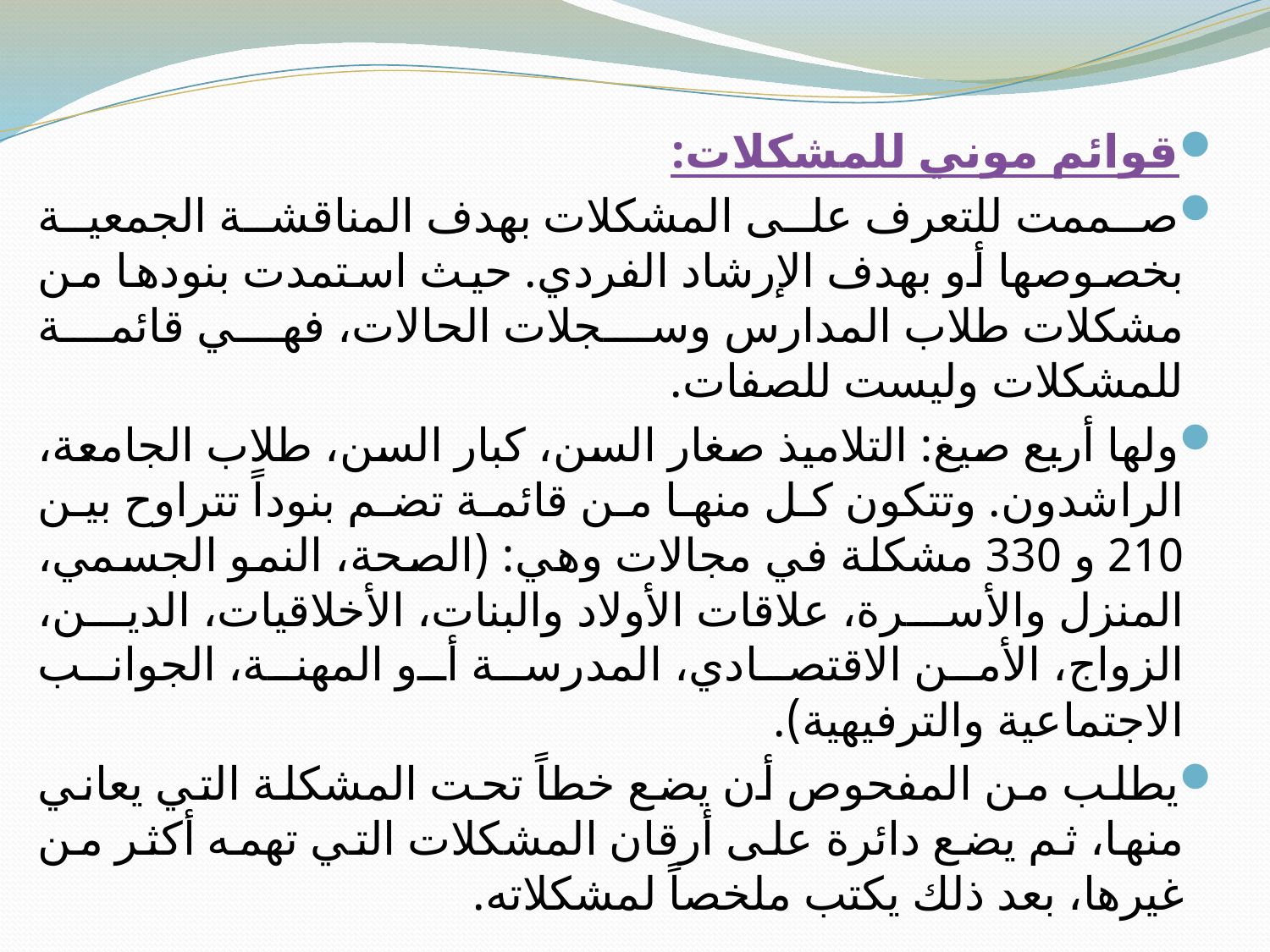

قوائم موني للمشكلات:
صممت للتعرف على المشكلات بهدف المناقشة الجمعية بخصوصها أو بهدف الإرشاد الفردي. حيث استمدت بنودها من مشكلات طلاب المدارس وسجلات الحالات، فهي قائمة للمشكلات وليست للصفات.
ولها أربع صيغ: التلاميذ صغار السن، كبار السن، طلاب الجامعة، الراشدون. وتتكون كل منها من قائمة تضم بنوداً تتراوح بين 210 و 330 مشكلة في مجالات وهي: (الصحة، النمو الجسمي، المنزل والأسرة، علاقات الأولاد والبنات، الأخلاقيات، الدين، الزواج، الأمن الاقتصادي، المدرسة أو المهنة، الجوانب الاجتماعية والترفيهية).
يطلب من المفحوص أن يضع خطاً تحت المشكلة التي يعاني منها، ثم يضع دائرة على أرقان المشكلات التي تهمه أكثر من غيرها، بعد ذلك يكتب ملخصاً لمشكلاته.